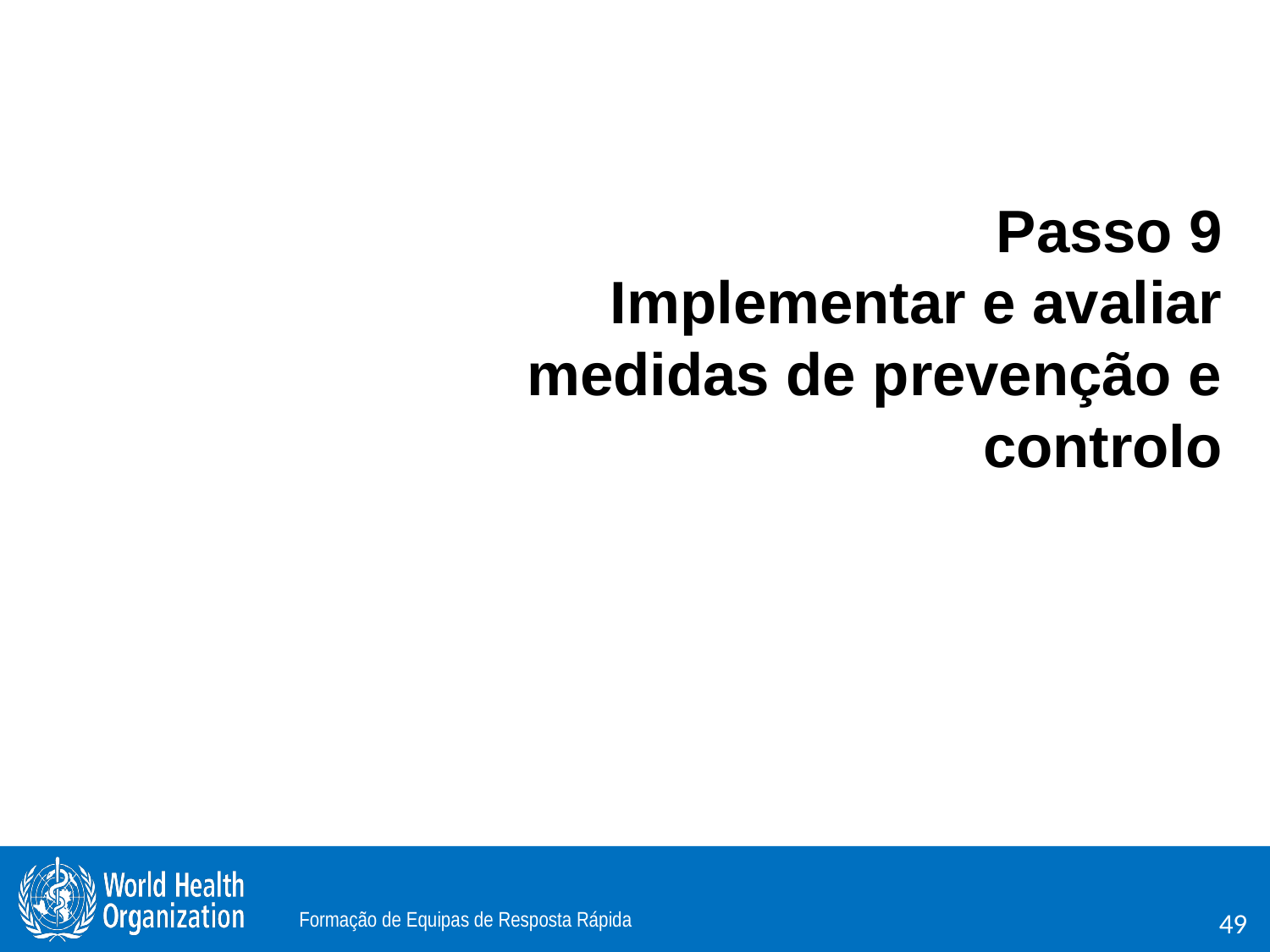

Passo 9
Implementar e avaliar medidas de prevenção e controlo